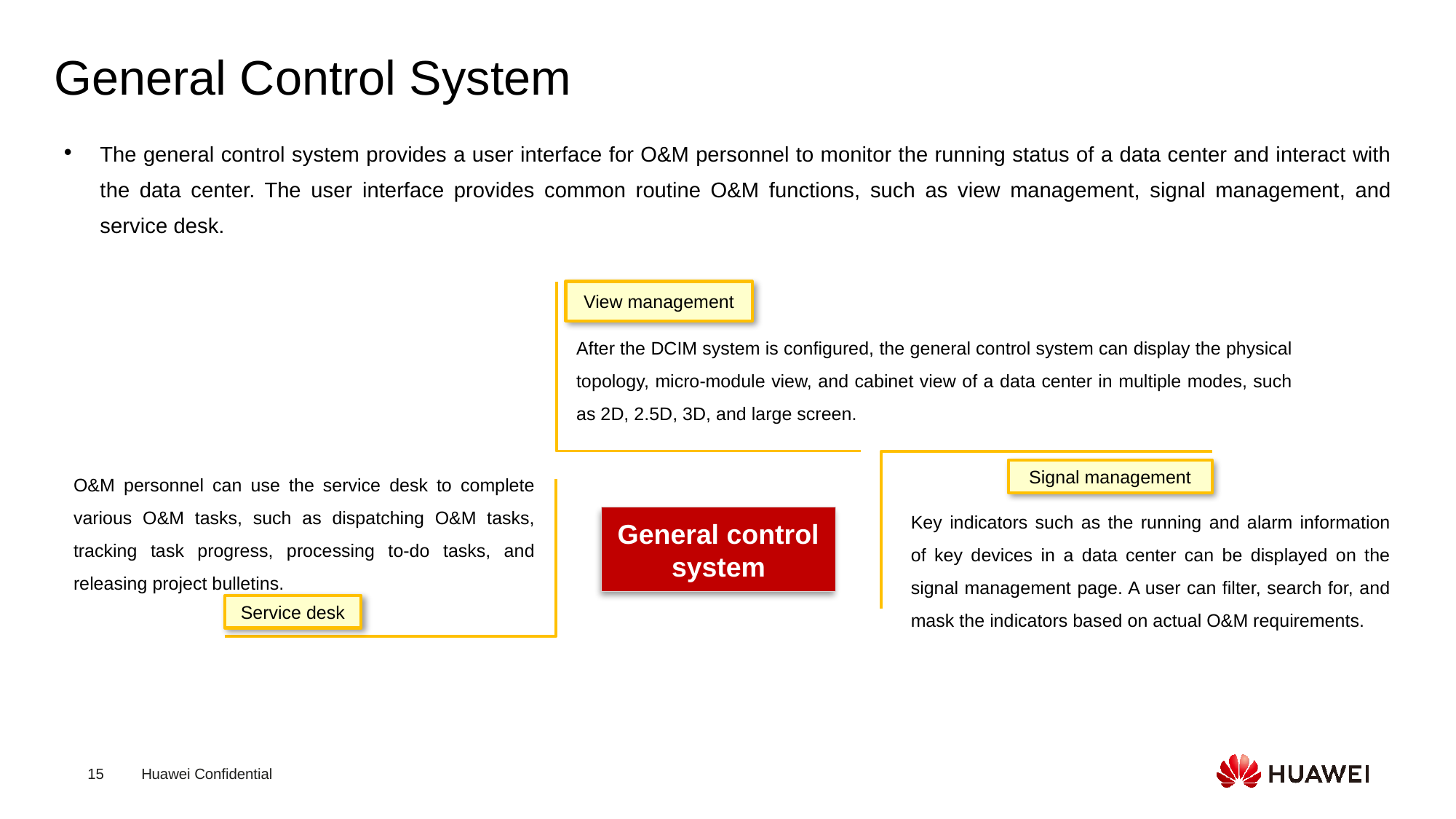

# General Control System
The general control system provides a user interface for O&M personnel to monitor the running status of a data center and interact with the data center. The user interface provides common routine O&M functions, such as view management, signal management, and service desk.

View management
After the DCIM system is configured, the general control system can display the physical topology, micro-module view, and cabinet view of a data center in multiple modes, such as 2D, 2.5D, 3D, and large screen.

Signal management
O&M personnel can use the service desk to complete various O&M tasks, such as dispatching O&M tasks, tracking task progress, processing to-do tasks, and releasing project bulletins.

Service desk
Key indicators such as the running and alarm information of key devices in a data center can be displayed on the signal management page. A user can filter, search for, and mask the indicators based on actual O&M requirements.
General control system